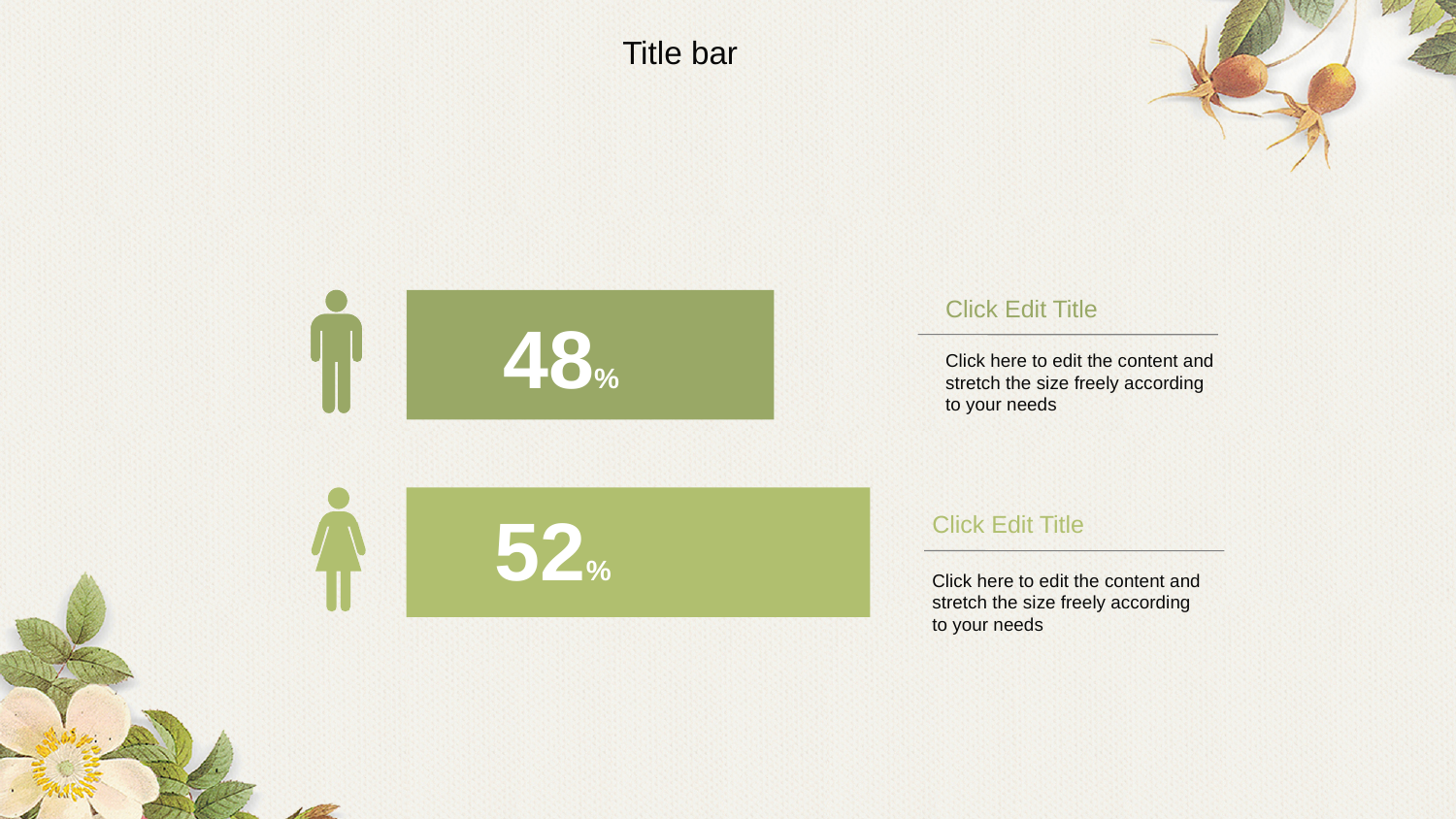

Title bar
Click Edit Title
Click here to edit the content and stretch the size freely according to your needs

48%

52%
Click Edit Title
Click here to edit the content and stretch the size freely according to your needs